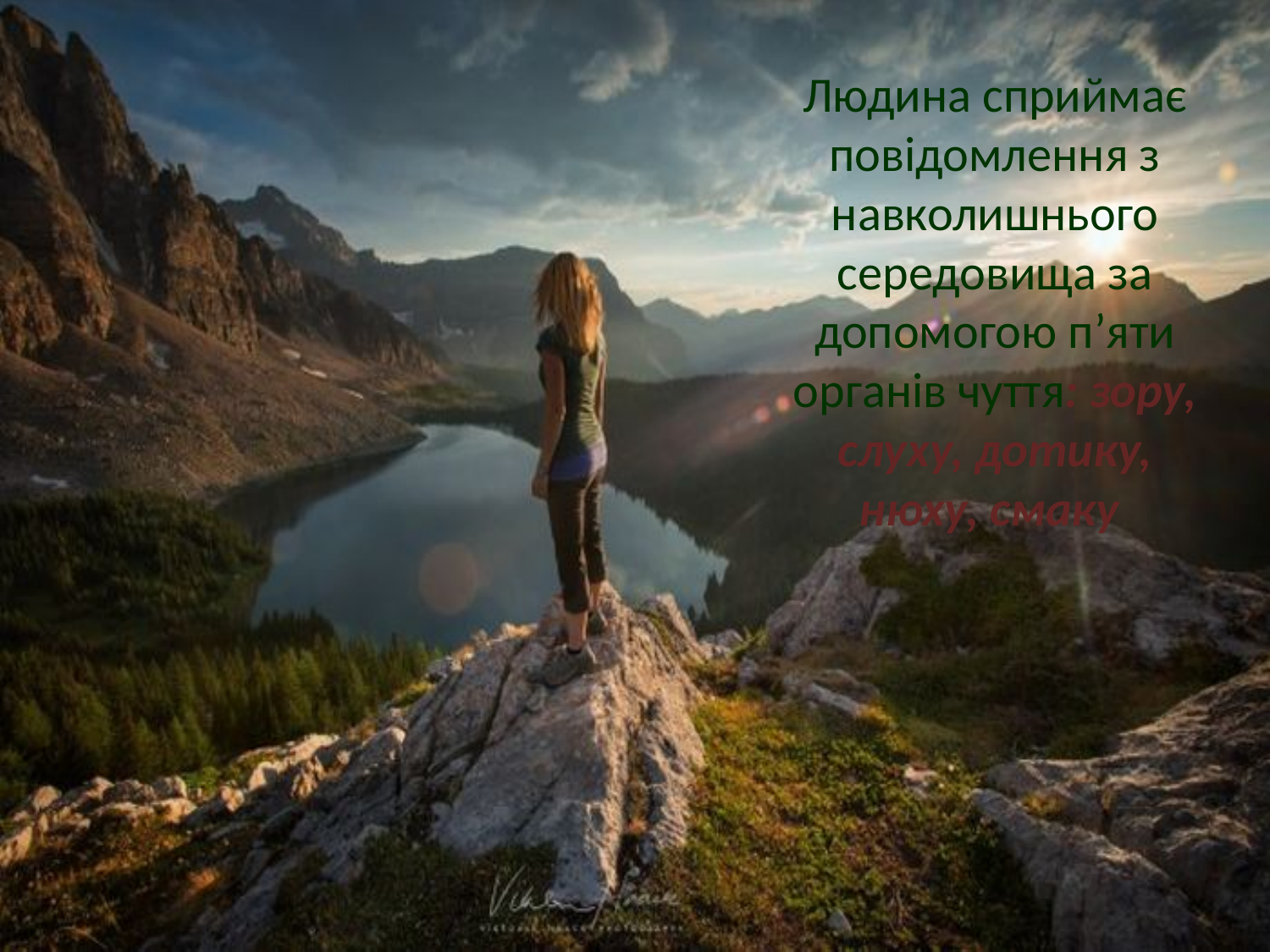

Людина сприймає повідомлення з навколишнього середовища за допомогою п’яти органів чуття: зору, слуху, дотику, нюху, смаку